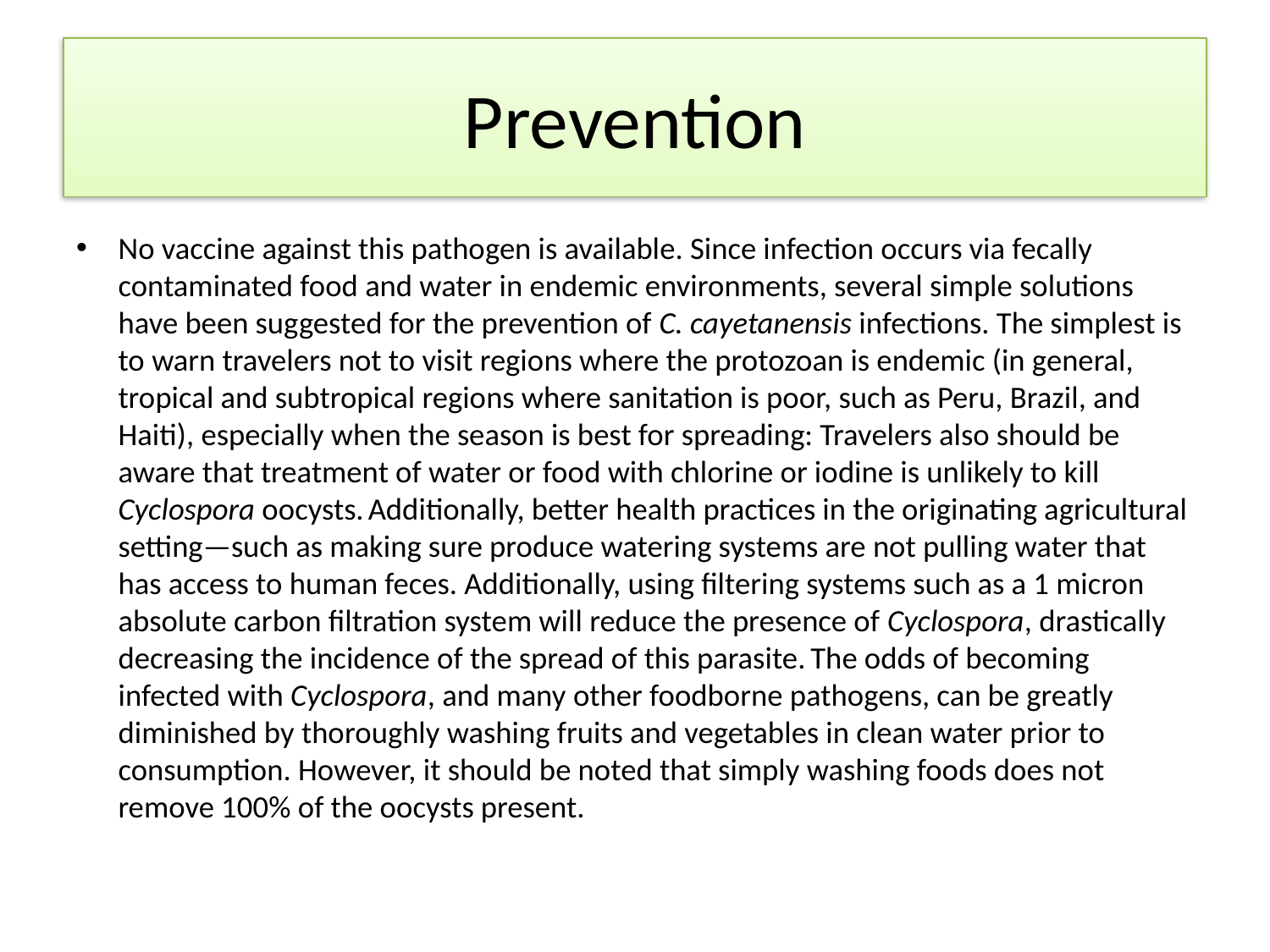

# Prevention
No vaccine against this pathogen is available. Since infection occurs via fecally contaminated food and water in endemic environments, several simple solutions have been suggested for the prevention of C. cayetanensis infections. The simplest is to warn travelers not to visit regions where the protozoan is endemic (in general, tropical and subtropical regions where sanitation is poor, such as Peru, Brazil, and Haiti), especially when the season is best for spreading: Travelers also should be aware that treatment of water or food with chlorine or iodine is unlikely to kill Cyclospora oocysts. Additionally, better health practices in the originating agricultural setting—such as making sure produce watering systems are not pulling water that has access to human feces. Additionally, using filtering systems such as a 1 micron absolute carbon filtration system will reduce the presence of Cyclospora, drastically decreasing the incidence of the spread of this parasite. The odds of becoming infected with Cyclospora, and many other foodborne pathogens, can be greatly diminished by thoroughly washing fruits and vegetables in clean water prior to consumption. However, it should be noted that simply washing foods does not remove 100% of the oocysts present.